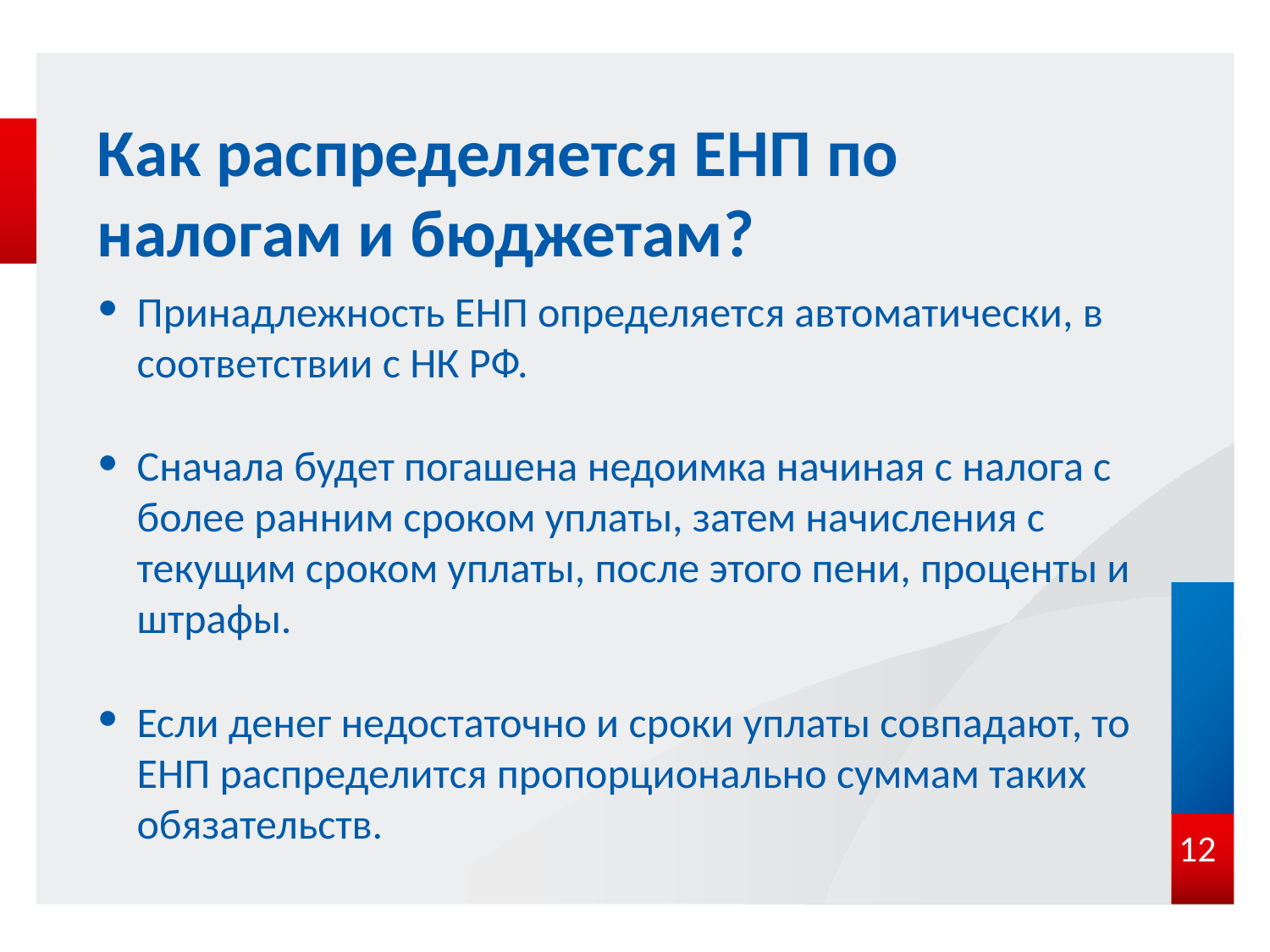

Как распределяется ЕНП по налогам и бюджетам?
Принадлежность ЕНП определяется автоматически, в соответствии с НК РФ.

Сначала будет погашена недоимка начиная с налога с более ранним сроком уплаты, затем начисления с текущим сроком уплаты, после этого пени, проценты и штрафы.

Если денег недостаточно и сроки уплаты совпадают, то ЕНП распределится пропорционально суммам таких обязательств.

12